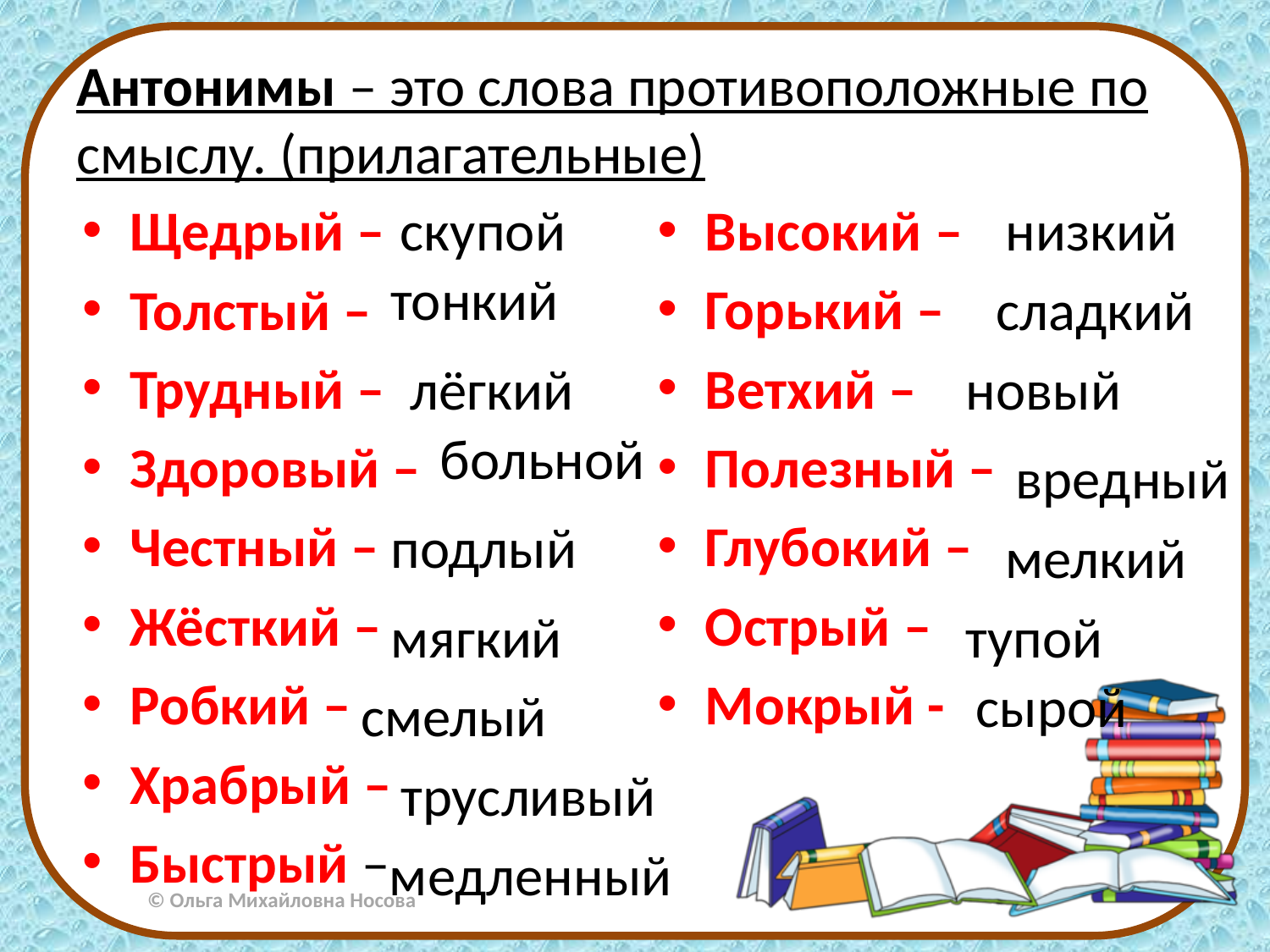

# Антонимы – это слова противоположные по смыслу. (прилагательные)
Щедрый –
Толстый –
Трудный –
Здоровый –
Честный –
Жёсткий –
Робкий –
Храбрый –
Быстрый –

скупой
Высокий –
Горький –
Ветхий –
Полезный –
Глубокий –
Острый –
Мокрый -
низкий
тонкий
сладкий
лёгкий
новый
больной
вредный
подлый
мелкий
мягкий
тупой
сырой
смелый
трусливый
медленный